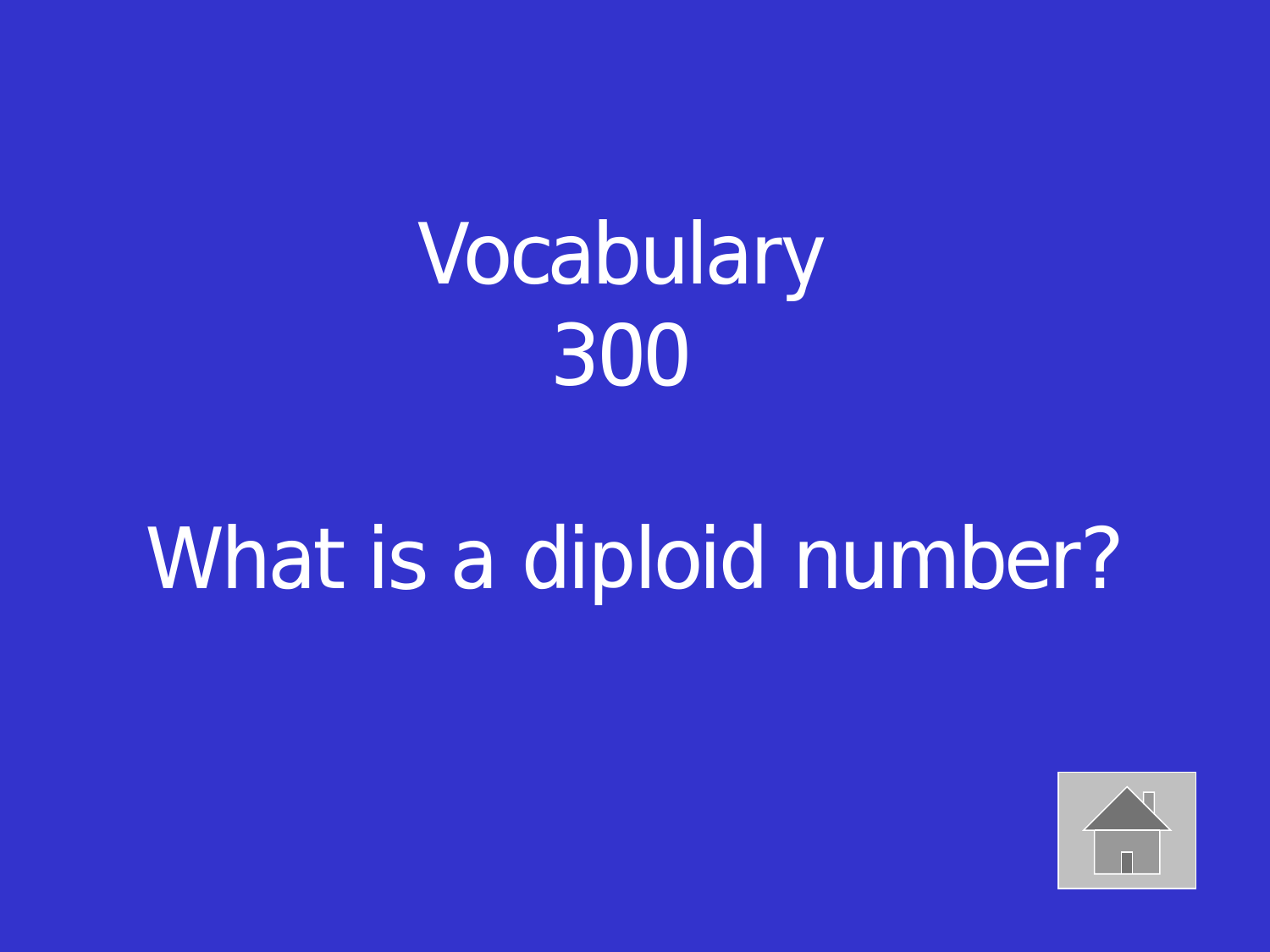

# Vocabulary 300 What is a diploid number?